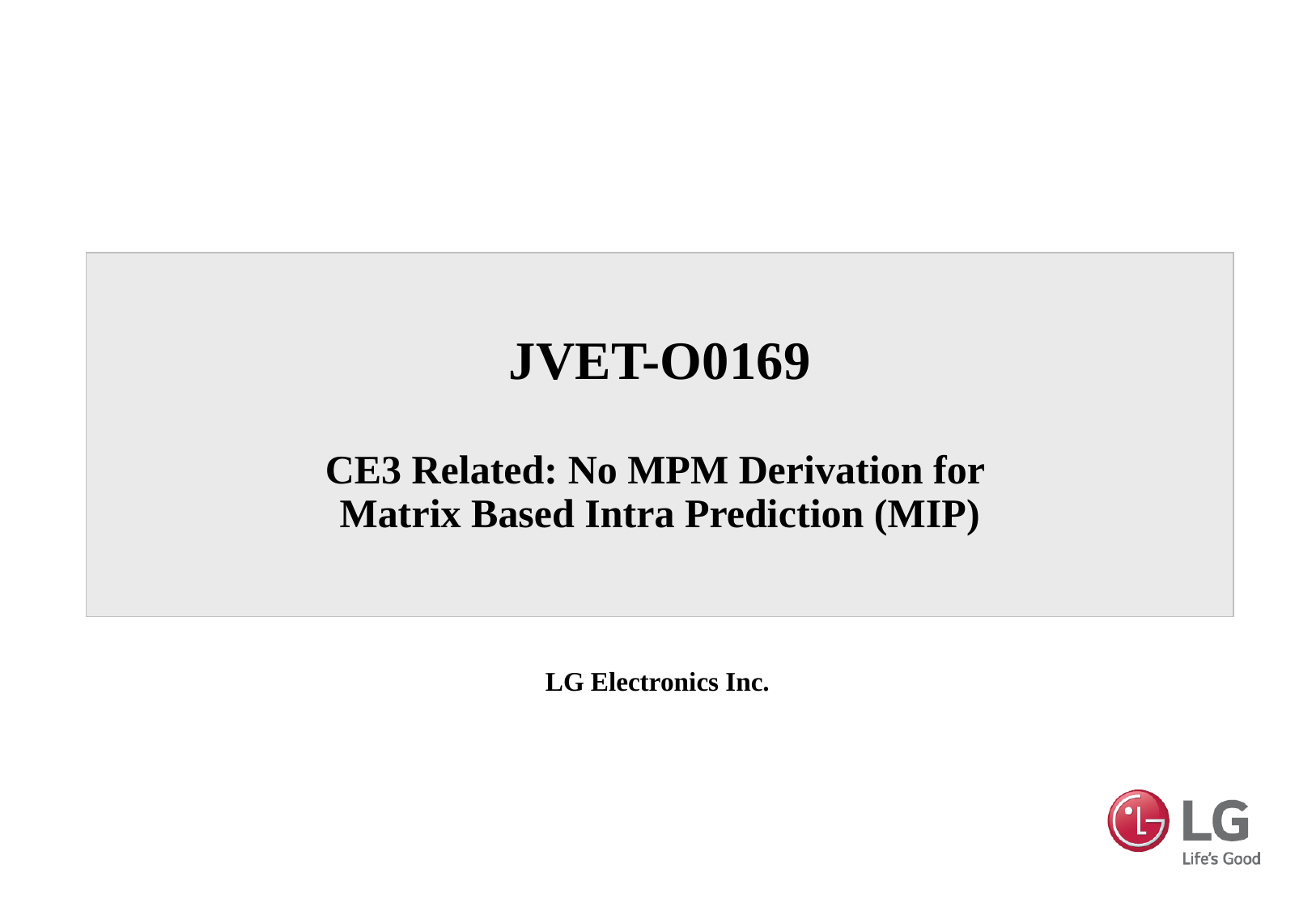

# JVET-O0169 CE3 Related: No MPM Derivation for Matrix Based Intra Prediction (MIP)